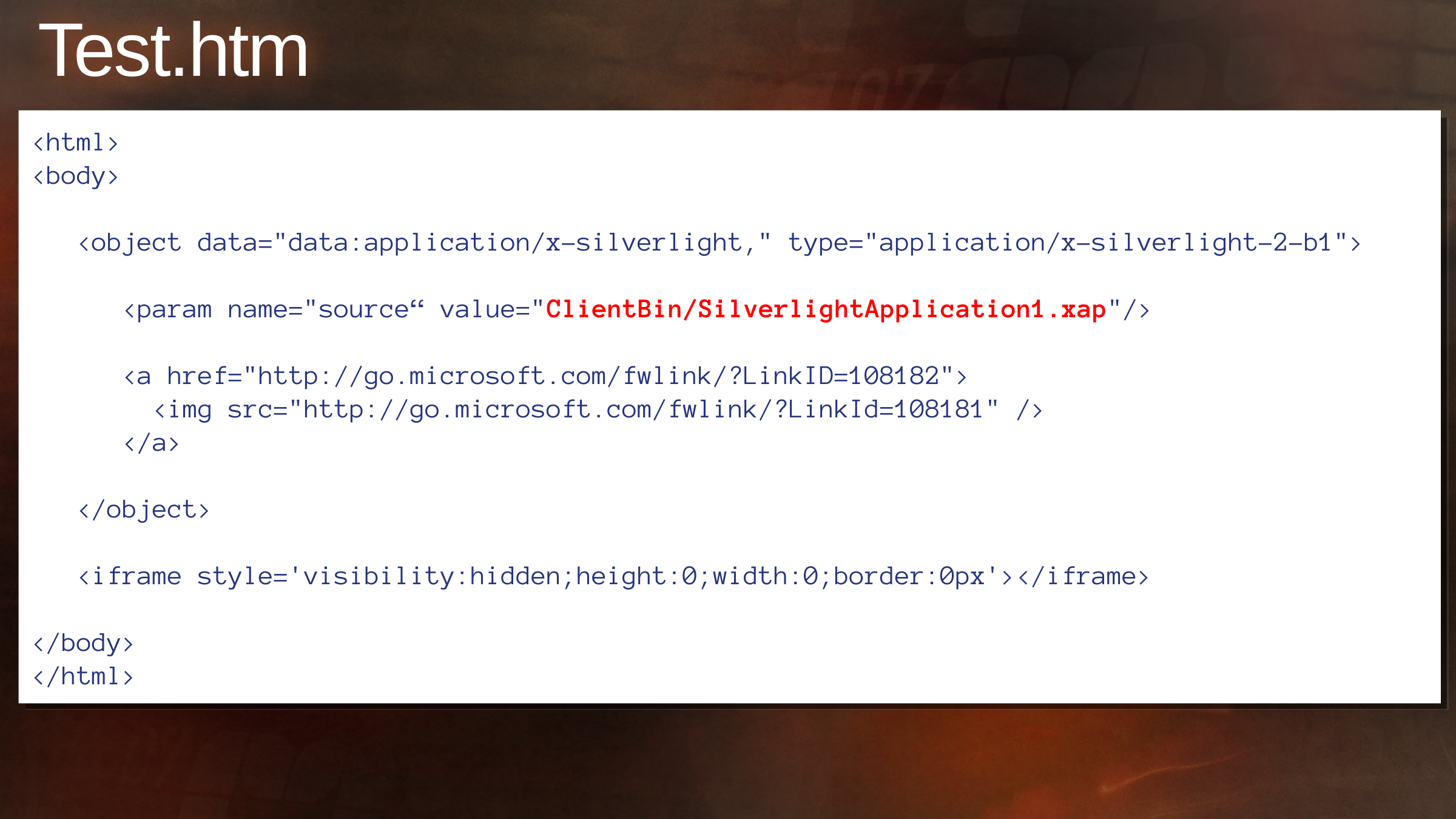

# Test.htm
<html>
<body>

   <object data="data:application/x-silverlight," type="application/x-silverlight-2-b1">

	<param name="source“ value="ClientBin/SilverlightApplication1.xap"/>

	<a href="http://go.microsoft.com/fwlink/?LinkID=108182">
        <img src="http://go.microsoft.com/fwlink/?LinkId=108181" />
	</a>

   </object>

   <iframe style='visibility:hidden;height:0;width:0;border:0px'></iframe>

</body>
</html>